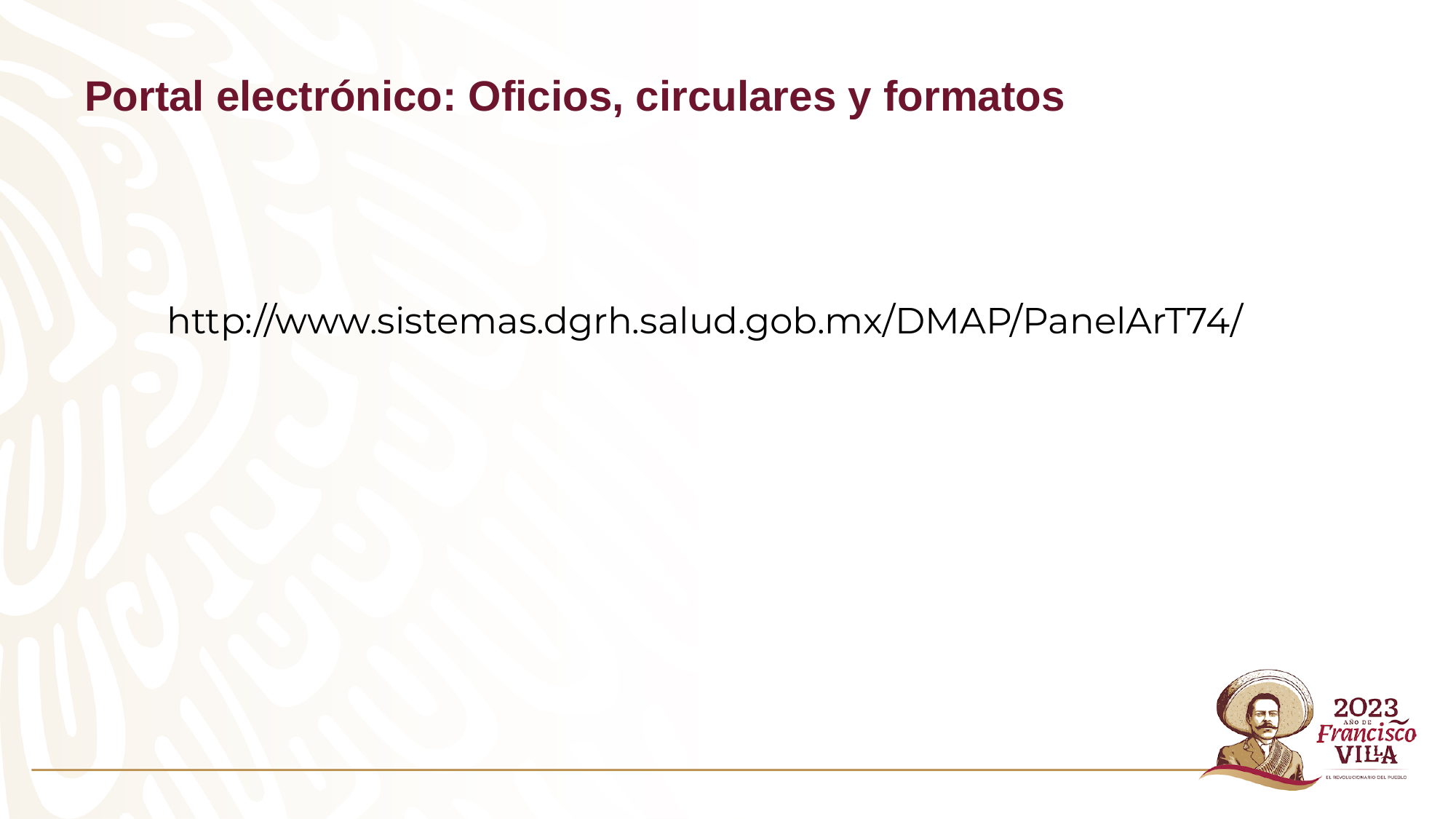

# Portal electrónico: Oficios, circulares y formatos
http://www.sistemas.dgrh.salud.gob.mx/DMAP/PanelArT74/